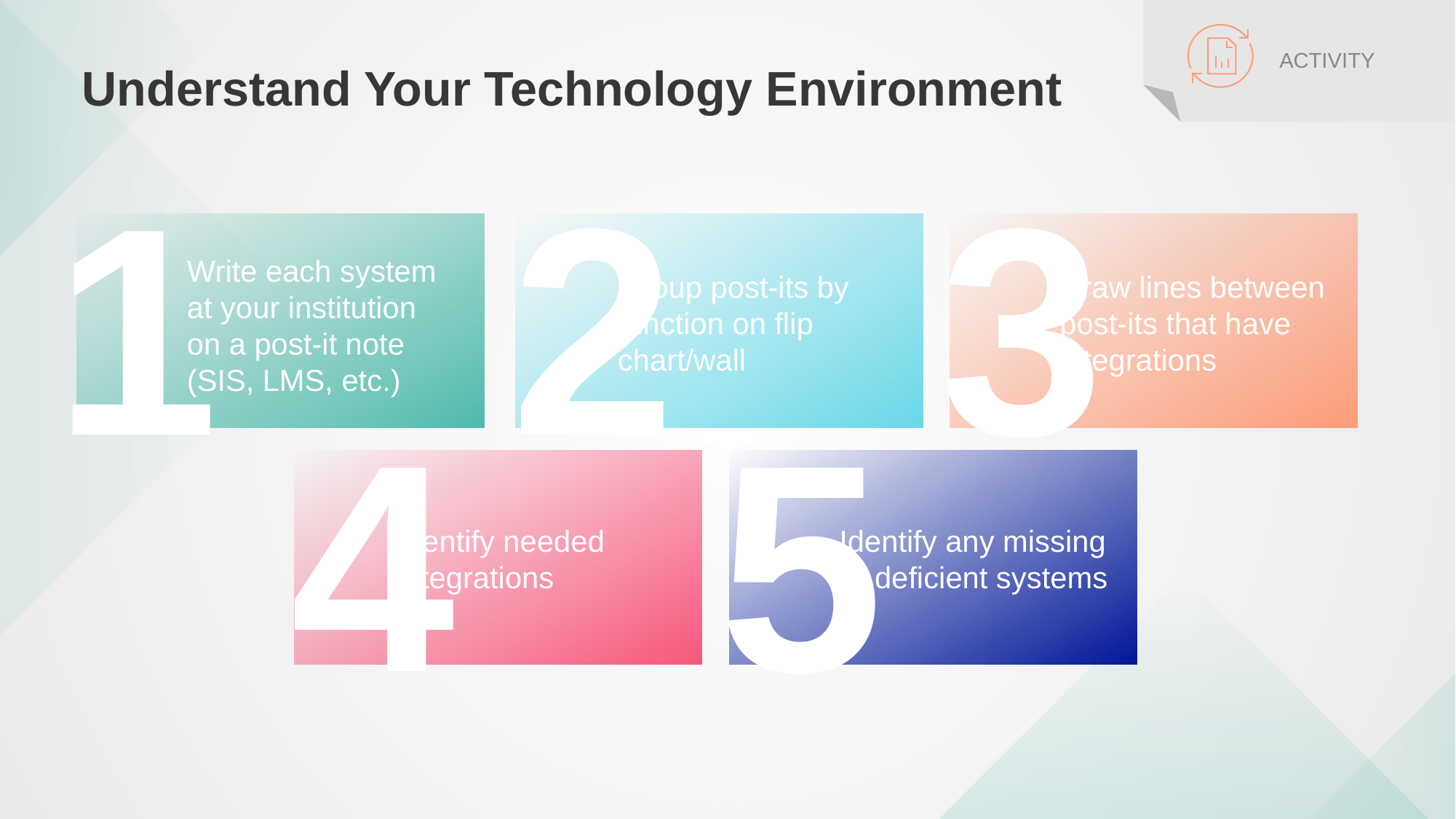

# Understand Your Technology Environment
ACTIVITY
1

Write each system
at your institution
on a post-it note
(SIS, LMS, etc.)
2

Group post-its by function on flip chart/wall
3

Draw lines between post-its that have integrations
4

Identify needed integrations
5

Identify any missing or deficient systems